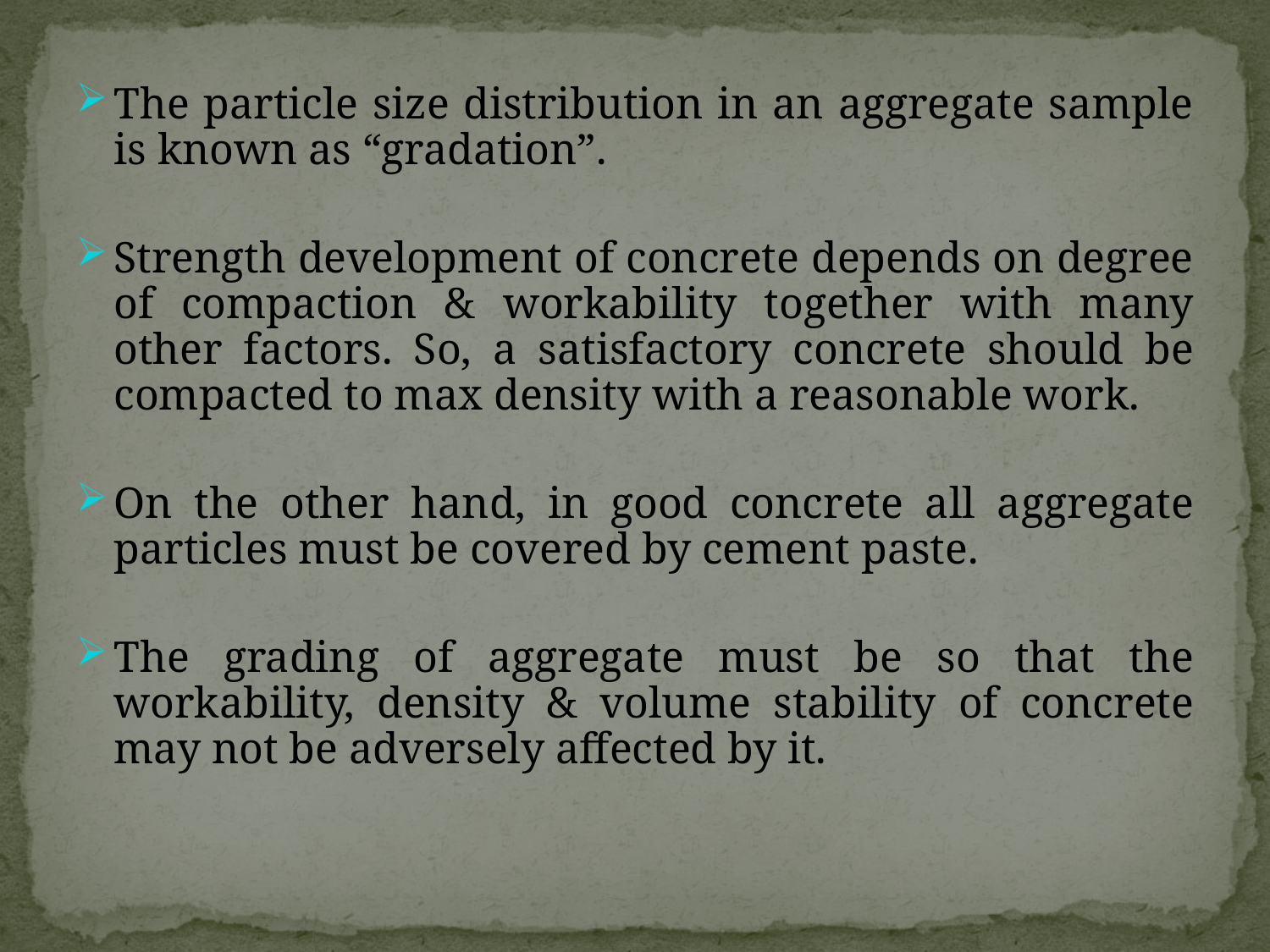

The particle size distribution in an aggregate sample is known as “gradation”.

Strength development of concrete depends on degree of compaction & workability together with many other factors. So, a satisfactory concrete should be compacted to max density with a reasonable work.

On the other hand, in good concrete all aggregate particles must be covered by cement paste.

The grading of aggregate must be so that the workability, density & volume stability of concrete may not be adversely affected by it.